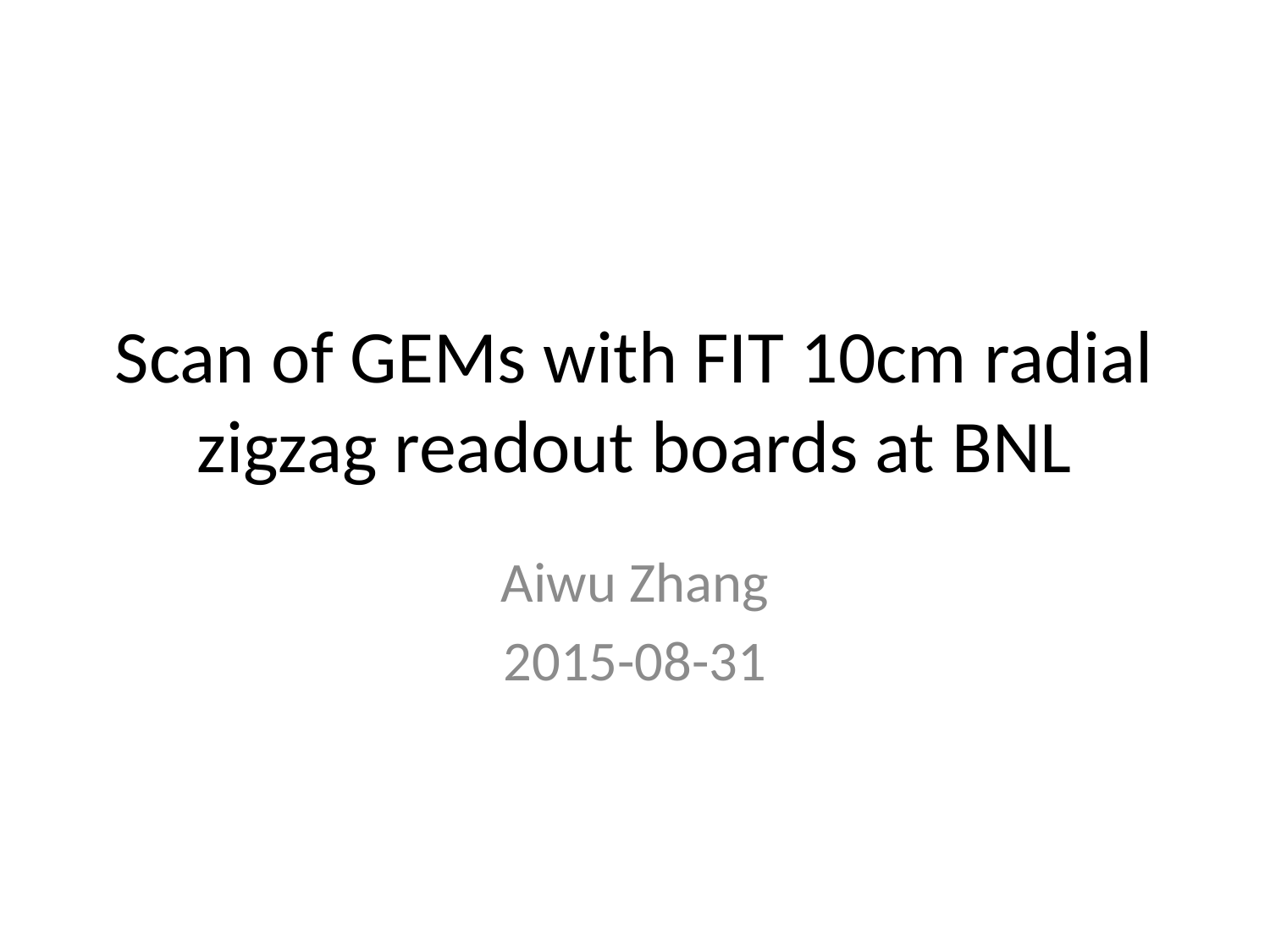

# Scan of GEMs with FIT 10cm radial zigzag readout boards at BNL
Aiwu Zhang
2015-08-31